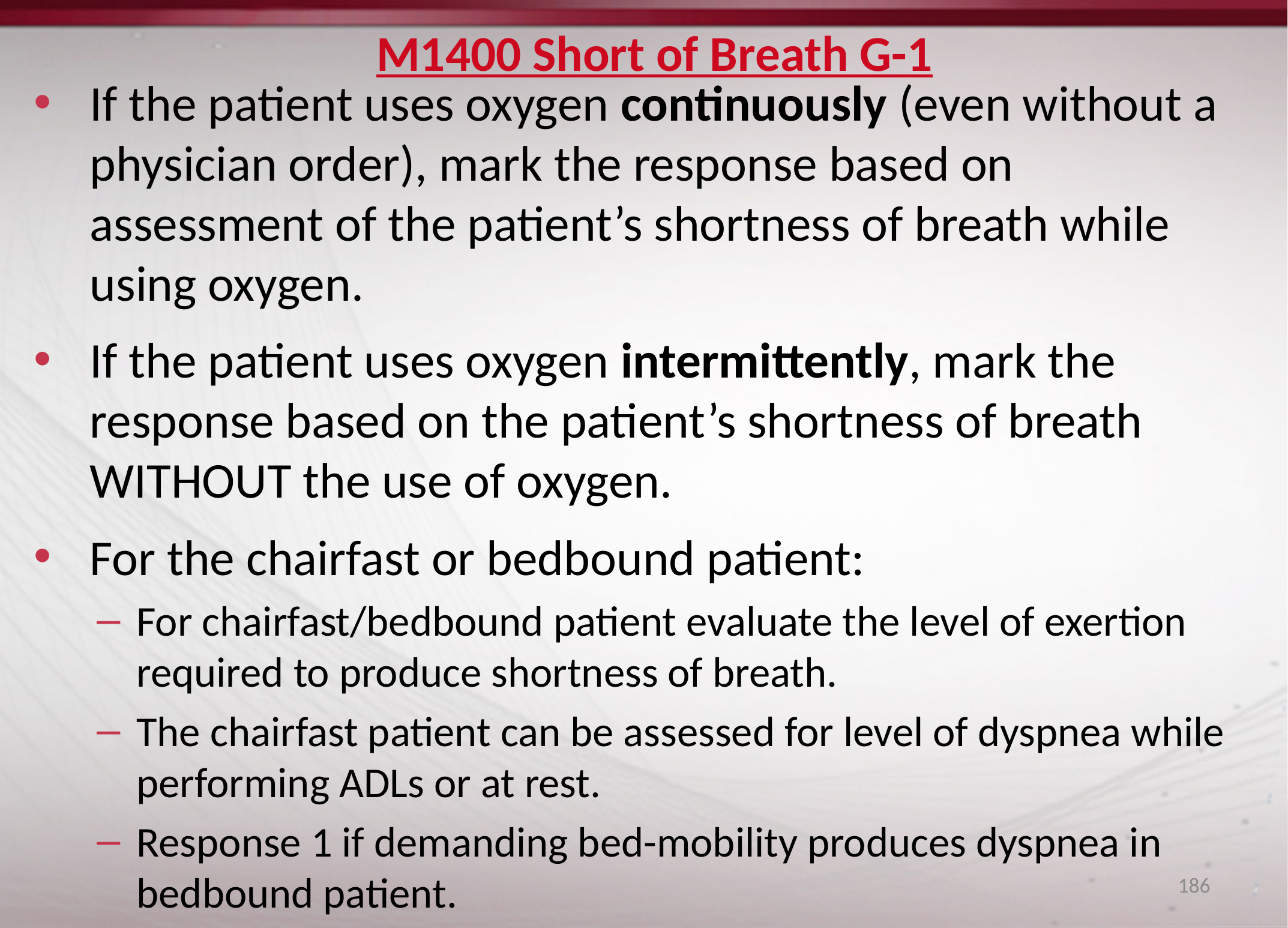

# M1400 Short of Breath G-1
If the patient uses oxygen continuously (even without a physician order), mark the response based on assessment of the patient’s shortness of breath while using oxygen.

If the patient uses oxygen intermittently, mark the response based on the patient’s shortness of breath WITHOUT the use of oxygen.

For the chairfast or bedbound patient:
For chairfast/bedbound patient evaluate the level of exertion required to produce shortness of breath.
The chairfast patient can be assessed for level of dyspnea while performing ADLs or at rest.
Response 1 if demanding bed-mobility produces dyspnea in bedbound patient.
186